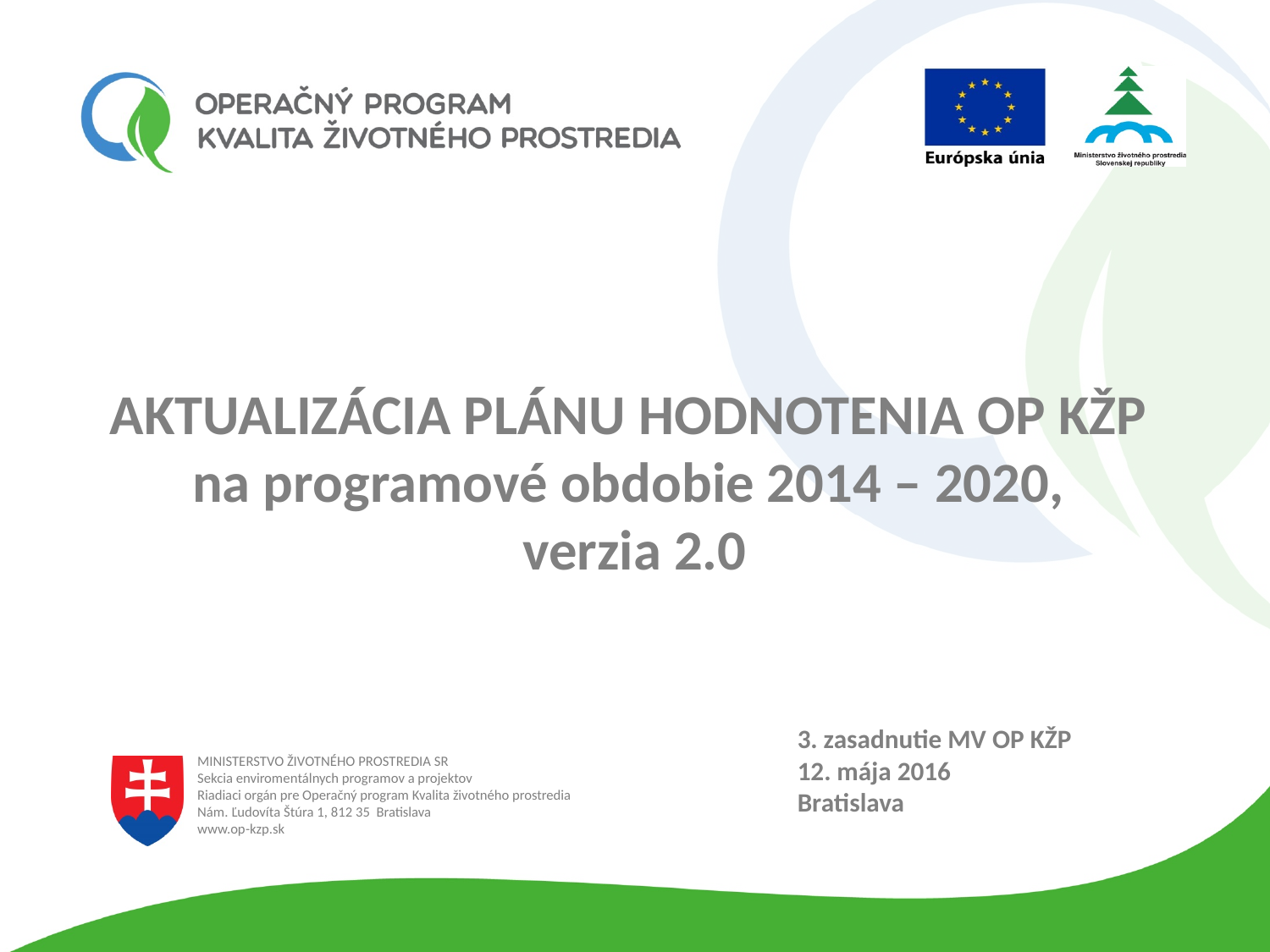

# Aktualizácia plánu hodnotenia OP KŽP na programové obdobie 2014 – 2020, verzia 2.0

3. zasadnutie MV OP KŽP
12. mája 2016
Bratislava